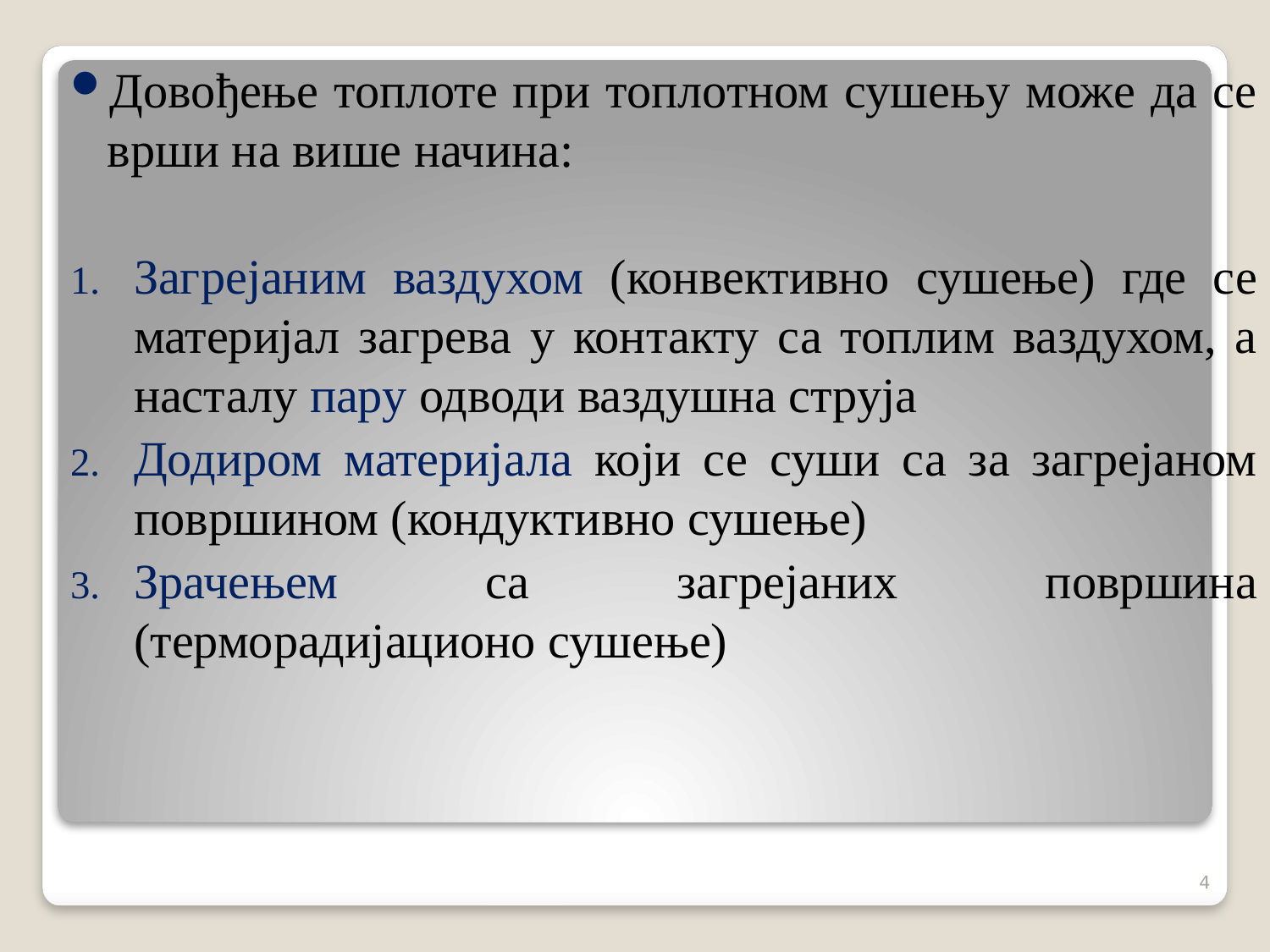

Довођење топлоте при топлотном сушењу може да се врши на више начина:

Загрејаним ваздухом (конвективно сушење) где се материјал загрева у контакту са топлим ваздухом, а насталу пару одводи ваздушна струја
Додиром материјала који се суши са за загрејаном површином (кондуктивно сушење)
Зрачењем са загрејаних површина (терморадијационо сушење)

4